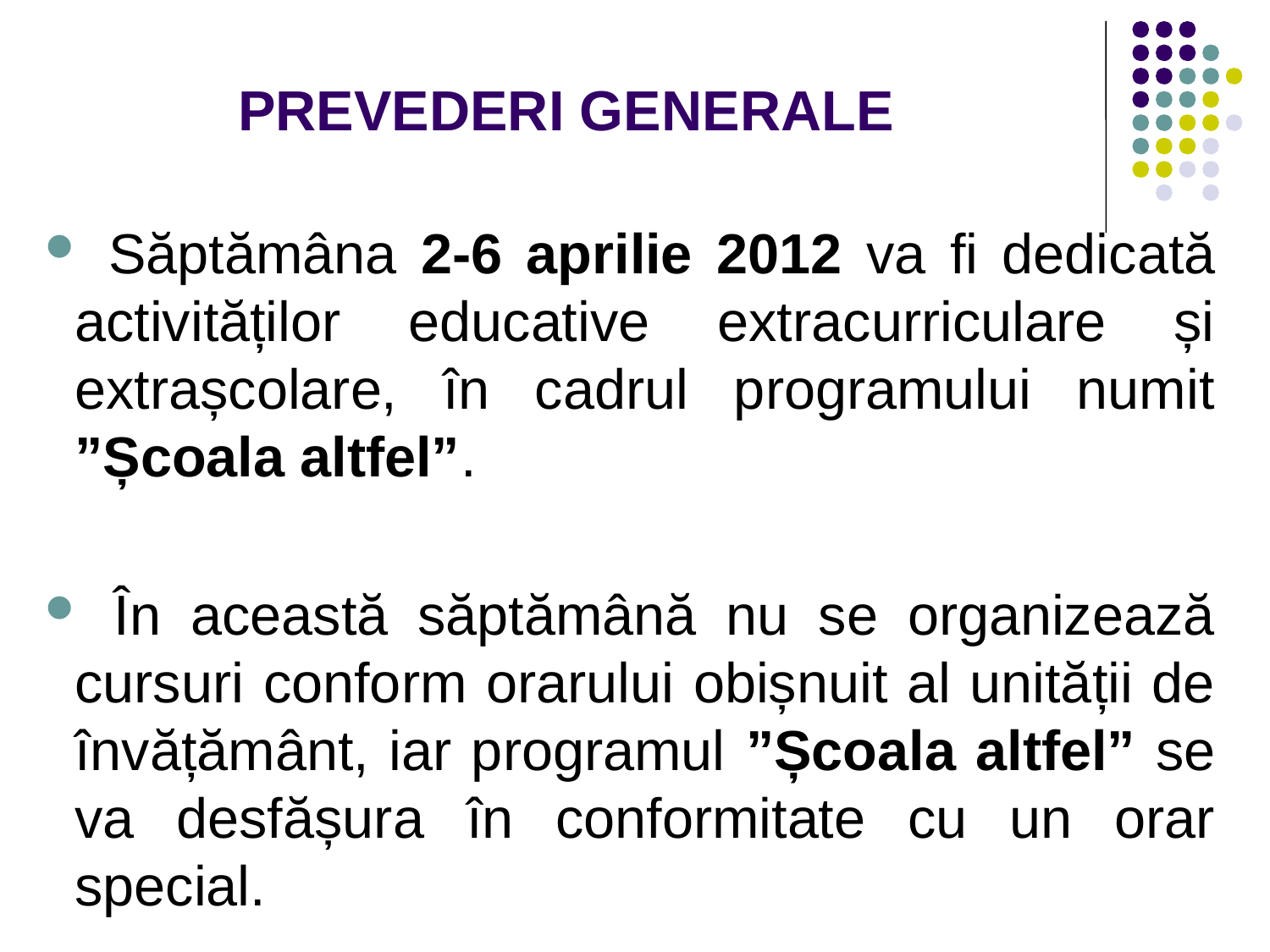

# PREVEDERI GENERALE
 Săptămâna 2-6 aprilie 2012 va fi dedicată activităților educative extracurriculare și extrașcolare, în cadrul programului numit ”Școala altfel”.

 În această săptămână nu se organizează cursuri conform orarului obișnuit al unității de învățământ, iar programul ”Școala altfel” se va desfășura în conformitate cu un orar special.